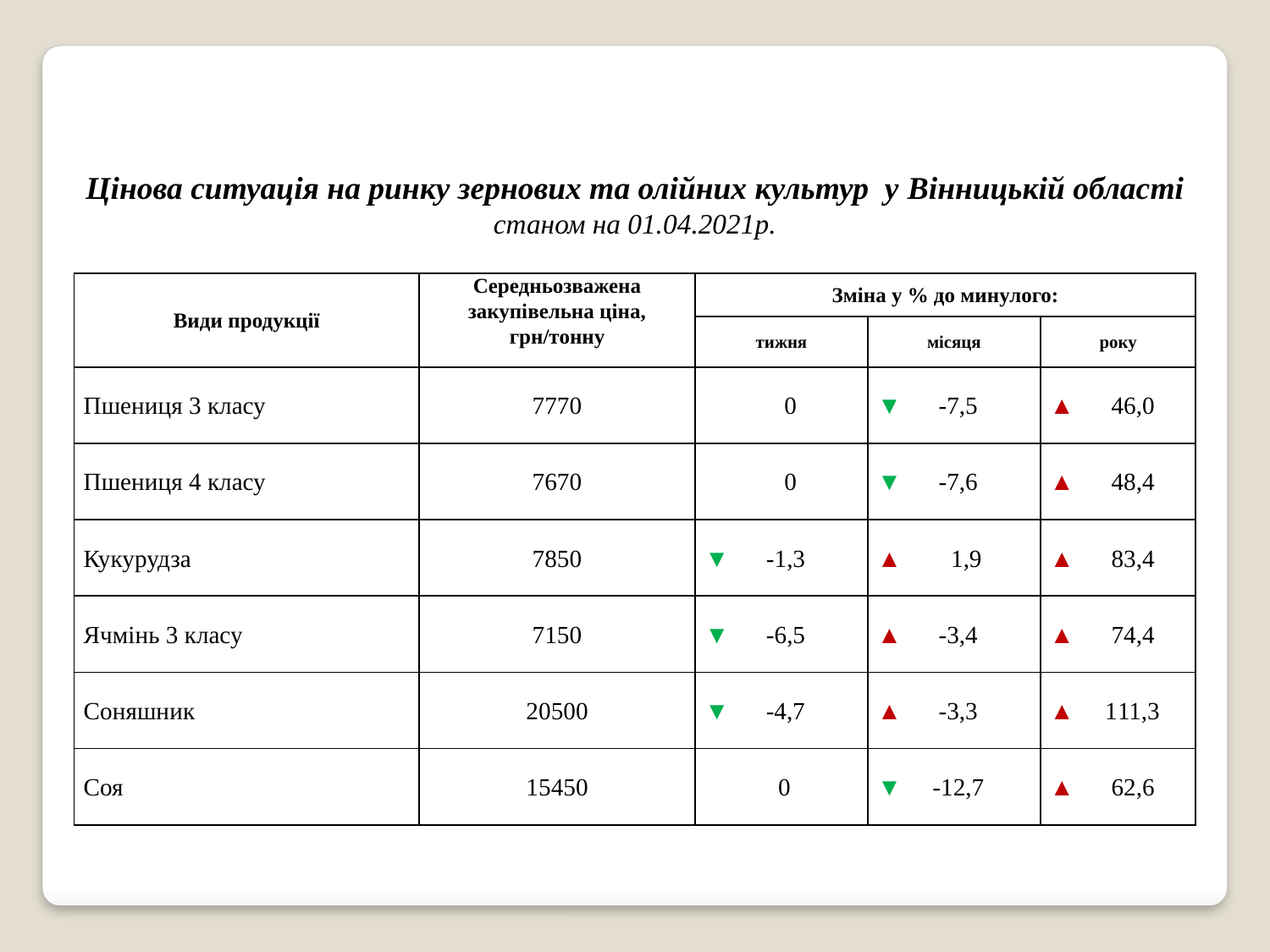

| Цінова ситуація на ринку зернових та олійних культур у Вінницькій області станом на 01.04.2021р. |  |  |  |  |
| --- | --- | --- | --- | --- |
| Види продукції | Середньозважена закупівельна ціна, грн/тонну | Зміна у % до минулого: |  |  |
|  |  | тижня | місяця | року |
| Пшениця 3 класу | 7770 | 0 | ▼ -7,5 | ▲ 46,0 |
| Пшениця 4 класу | 7670 | 0 | ▼ -7,6 | ▲ 48,4 |
| Кукурудза | 7850 | ▼ -1,3 | ▲ 1,9 | ▲ 83,4 |
| Ячмінь 3 класу | 7150 | ▼ -6,5 | ▲ -3,4 | ▲ 74,4 |
| Соняшник | 20500 | ▼ -4,7 | ▲ -3,3 | ▲ 111,3 |
| Соя | 15450 | 0 | ▼ -12,7 | ▲ 62,6 |